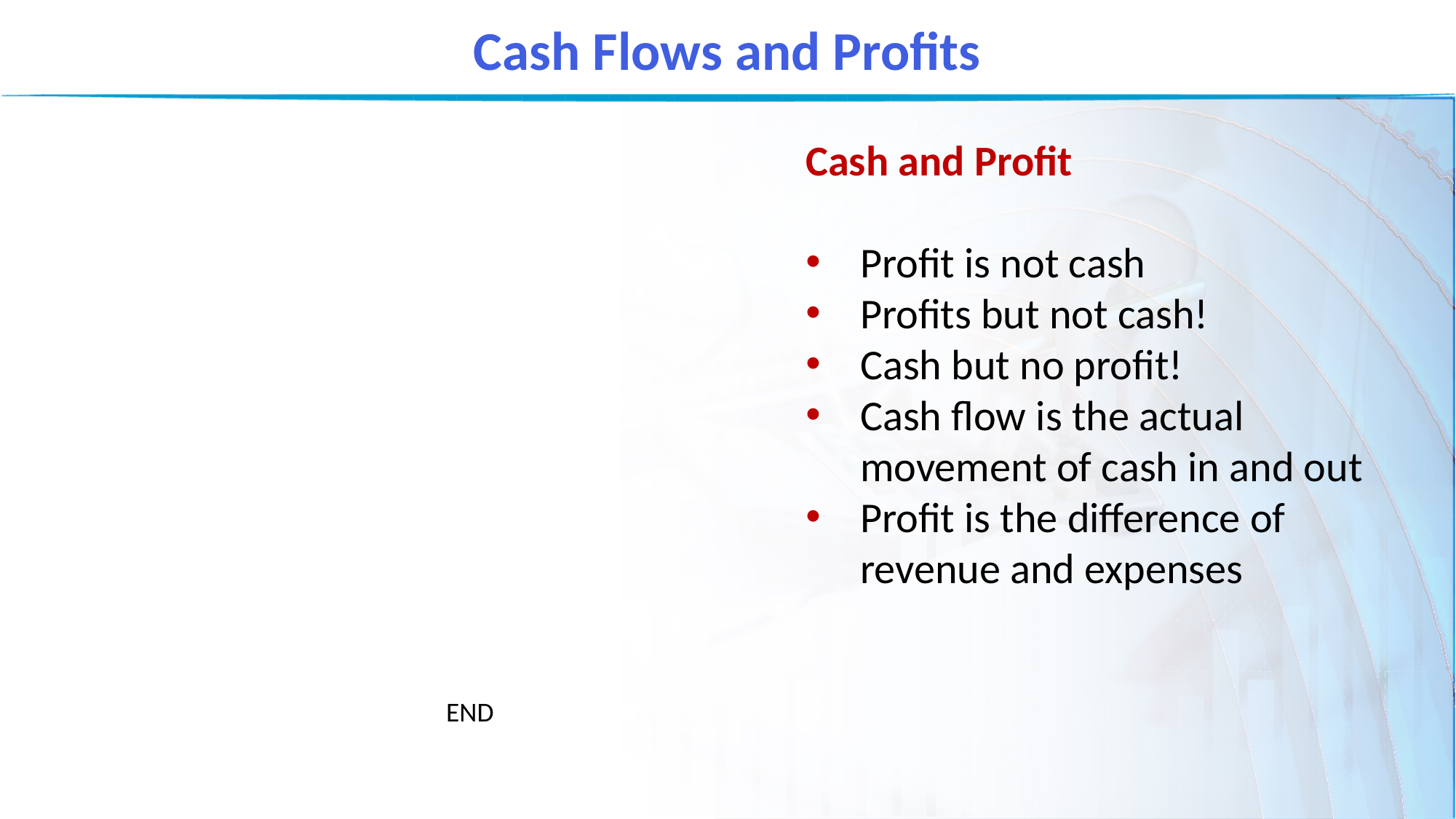

Cash Flows and Profits
Cash and Profit

Profit is not cash
Profits but not cash!
Cash but no profit!
Cash flow is the actual movement of cash in and out
Profit is the difference of revenue and expenses
END